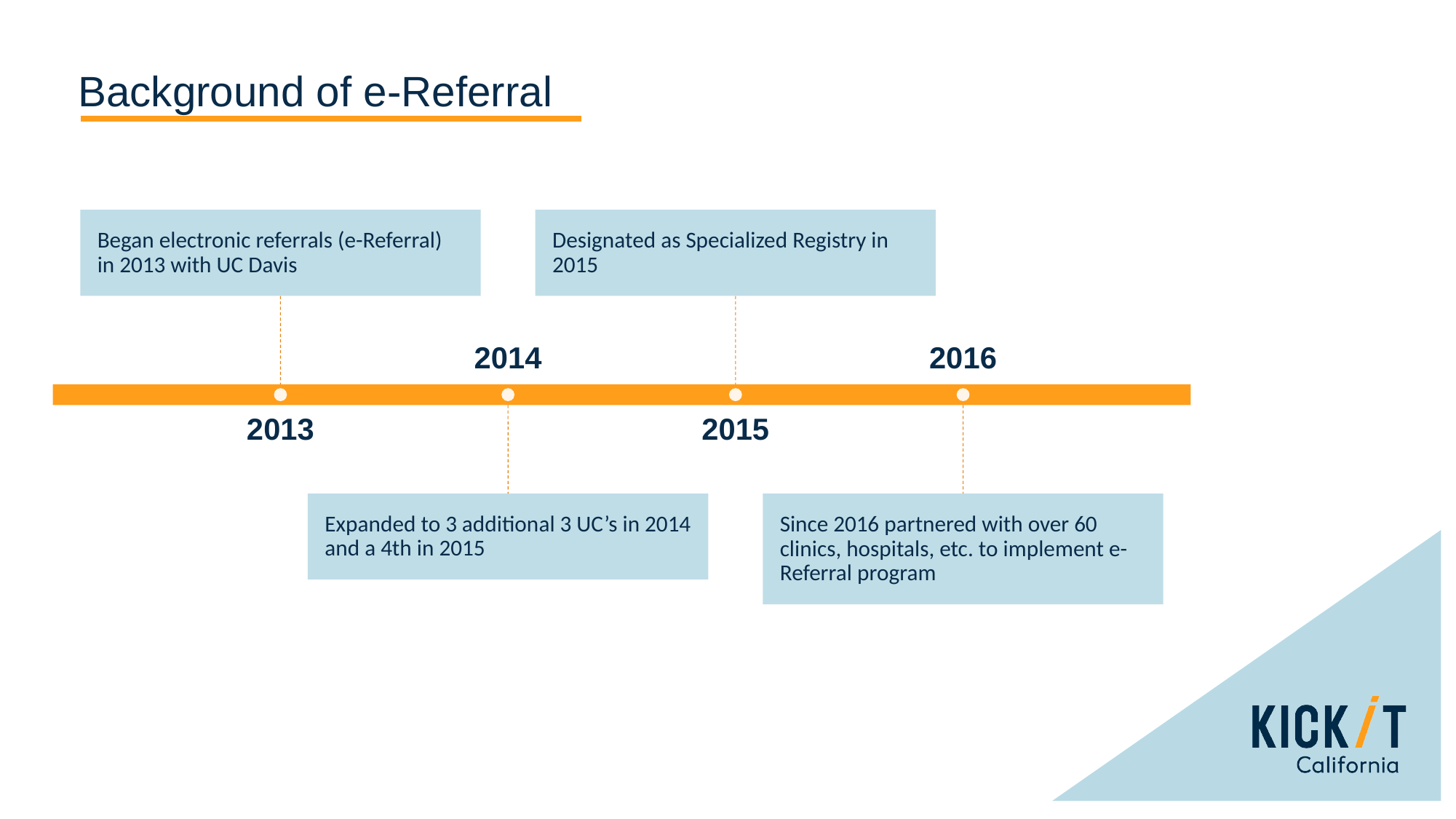

Background of e-Referral

2013
Began electronic referrals (e-Referral) in 2013 with UC Davis
2014
Expanded to 3 additional 3 UC’s in 2014 and a 4th in 2015
2015
Designated as Specialized Registry in 2015
2016
Since 2016 partnered with over 60 clinics, hospitals, etc. to implement e-Referral program